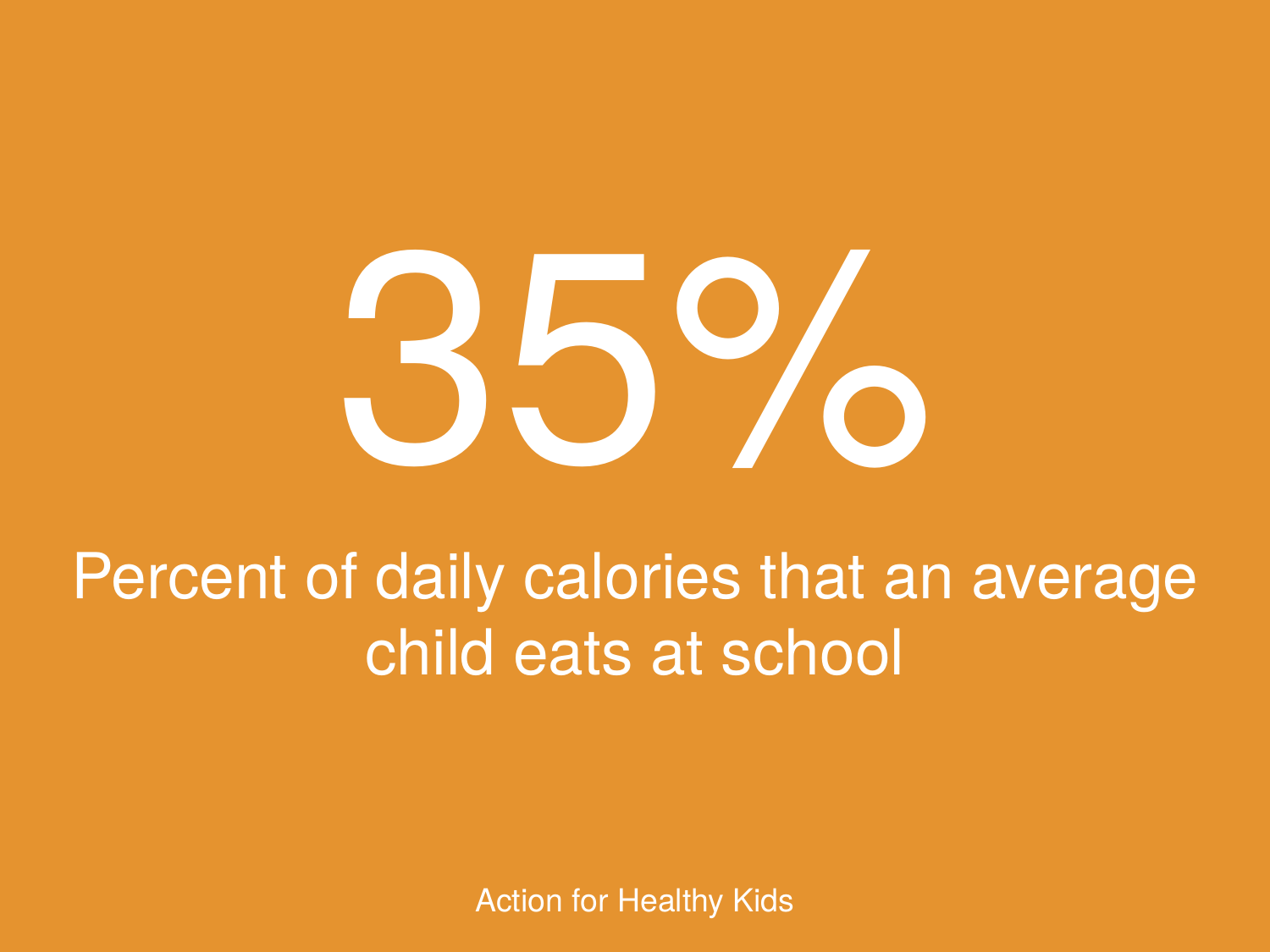

35%
# Percent of daily calories that an average child eats at school
Action for Healthy Kids